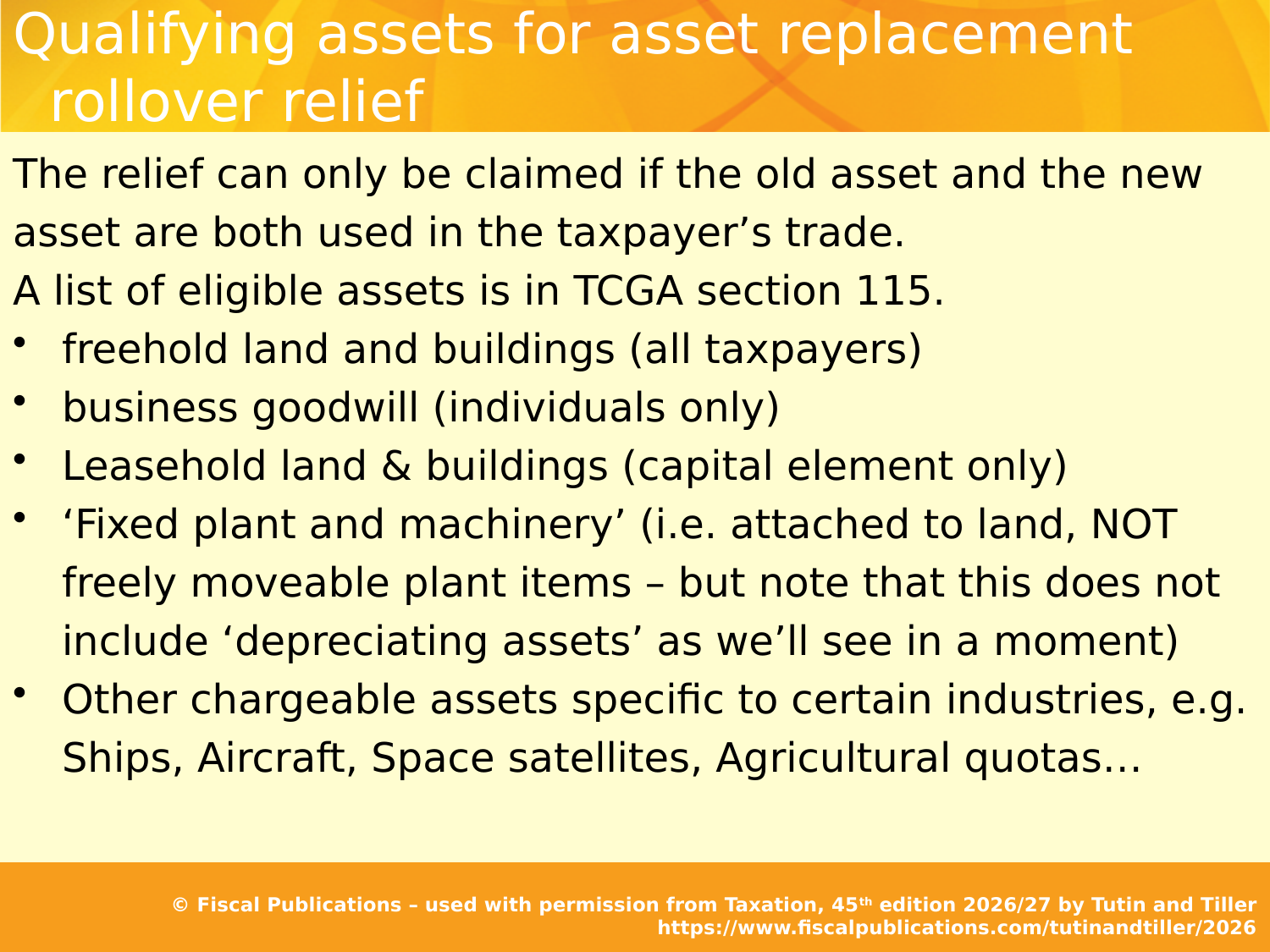

# Qualifying assets for asset replacement rollover relief
The relief can only be claimed if the old asset and the new asset are both used in the taxpayer’s trade.
A list of eligible assets is in TCGA section 115.
freehold land and buildings (all taxpayers)
business goodwill (individuals only)
Leasehold land & buildings (capital element only)
‘Fixed plant and machinery’ (i.e. attached to land, NOT freely moveable plant items – but note that this does not include ‘depreciating assets’ as we’ll see in a moment)
Other chargeable assets specific to certain industries, e.g. Ships, Aircraft, Space satellites, Agricultural quotas…